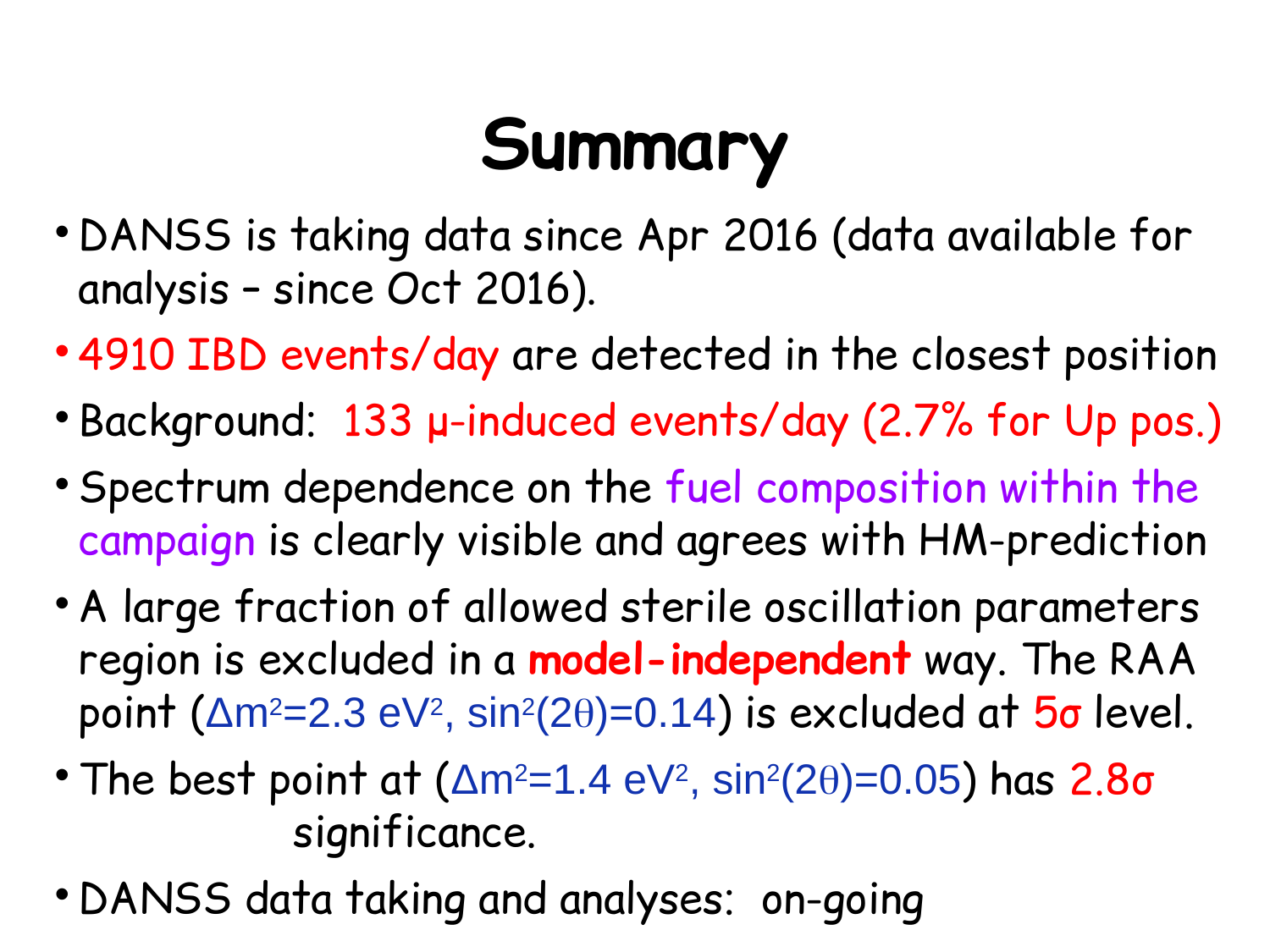

# Summary
DANSS is taking data since Apr 2016 (data available for analysis – since Oct 2016).
4910 IBD events/day are detected in the closest position
Background:  133 μ-induced events/day (2.7% for Up pos.)
Spectrum dependence on the fuel composition within the campaign is clearly visible and agrees with HM-prediction
A large fraction of allowed sterile oscillation parameters region is excluded in a model-independent way. The RAA point (Δm2=2.3 eV2, sin2(2θ)=0.14) is excluded at 5σ level.
The best point at (Δm2=1.4 eV2, sin2(2θ)=0.05) has 2.8σ                       significance.
DANSS data taking and analyses:  on-going